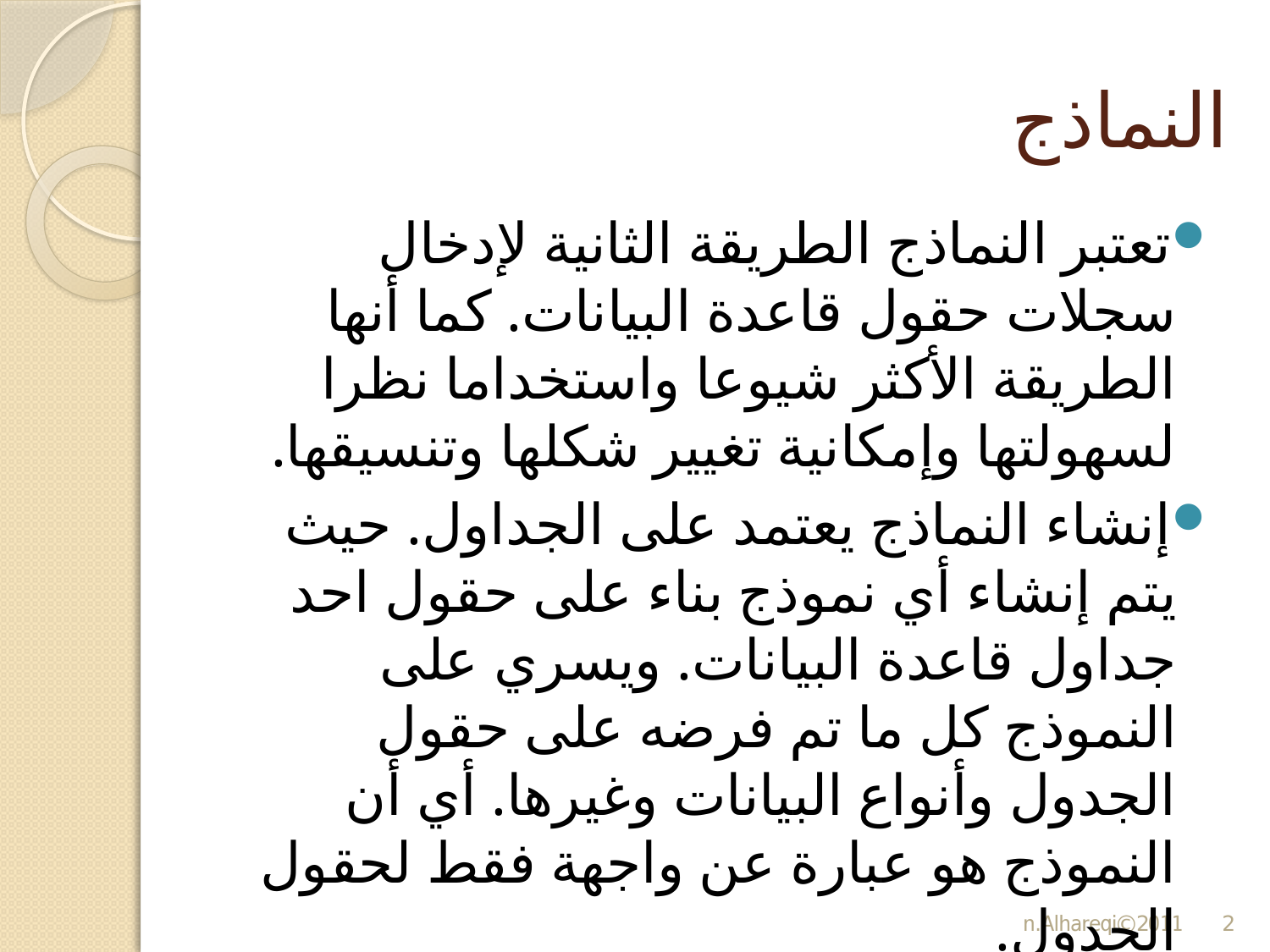

# النماذج
تعتبر النماذج الطريقة الثانية لإدخال سجلات حقول قاعدة البيانات. كما أنها الطريقة الأكثر شيوعا واستخداما نظرا لسهولتها وإمكانية تغيير شكلها وتنسيقها.
إنشاء النماذج يعتمد على الجداول. حيث يتم إنشاء أي نموذج بناء على حقول احد جداول قاعدة البيانات. ويسري على النموذج كل ما تم فرضه على حقول الجدول وأنواع البيانات وغيرها. أي أن النموذج هو عبارة عن واجهة فقط لحقول الجدول.
n.Alhareqi©2011
2